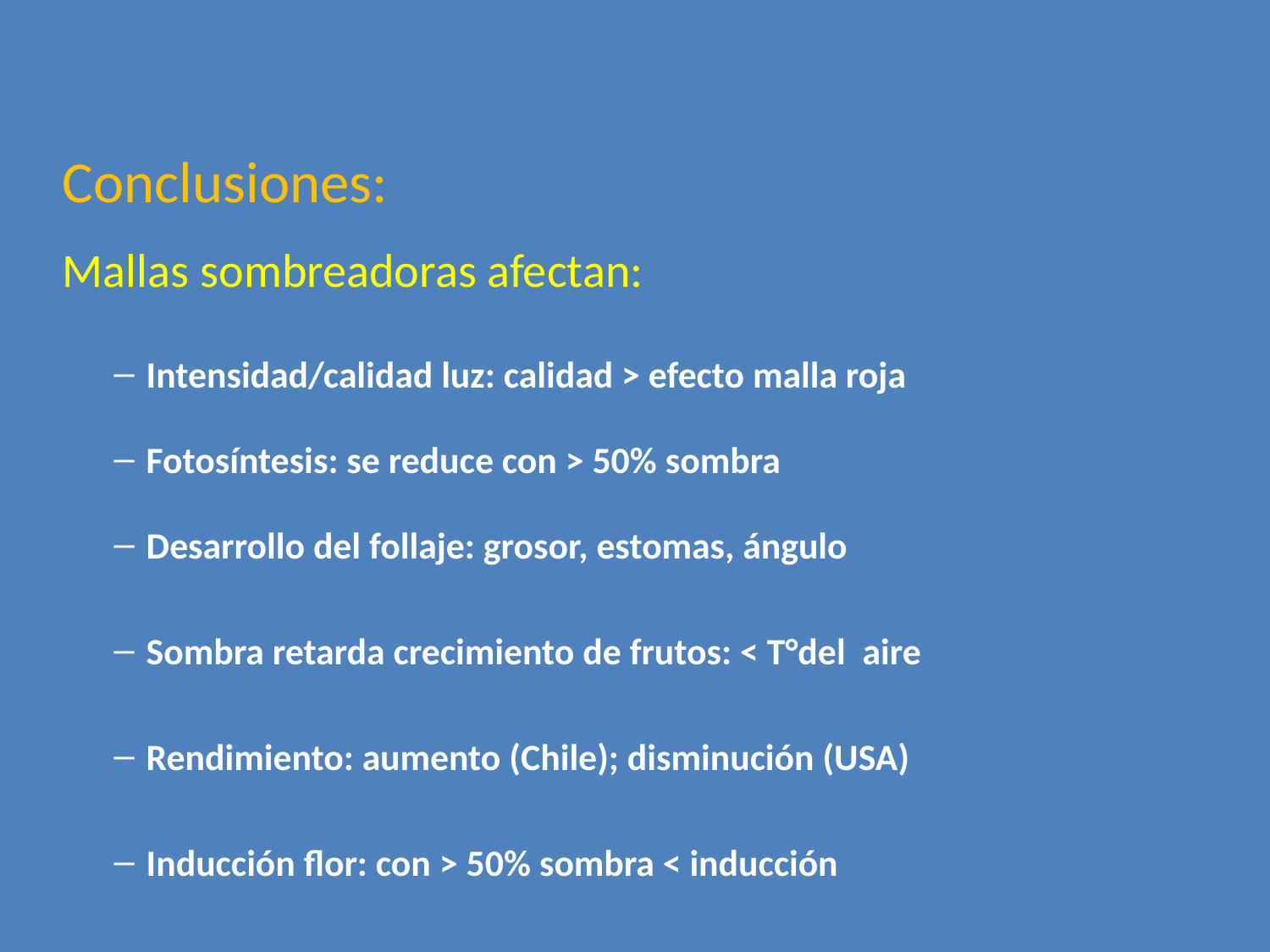

Conclusiones:

Mallas sombreadoras afectan:

Intensidad/calidad luz: calidad > efecto malla roja

Fotosíntesis: se reduce con > 50% sombra

Desarrollo del follaje: grosor, estomas, ángulo

Sombra retarda crecimiento de frutos: < T°del  aire

Rendimiento: aumento (Chile); disminución (USA)

Inducción flor: con > 50% sombra < inducción